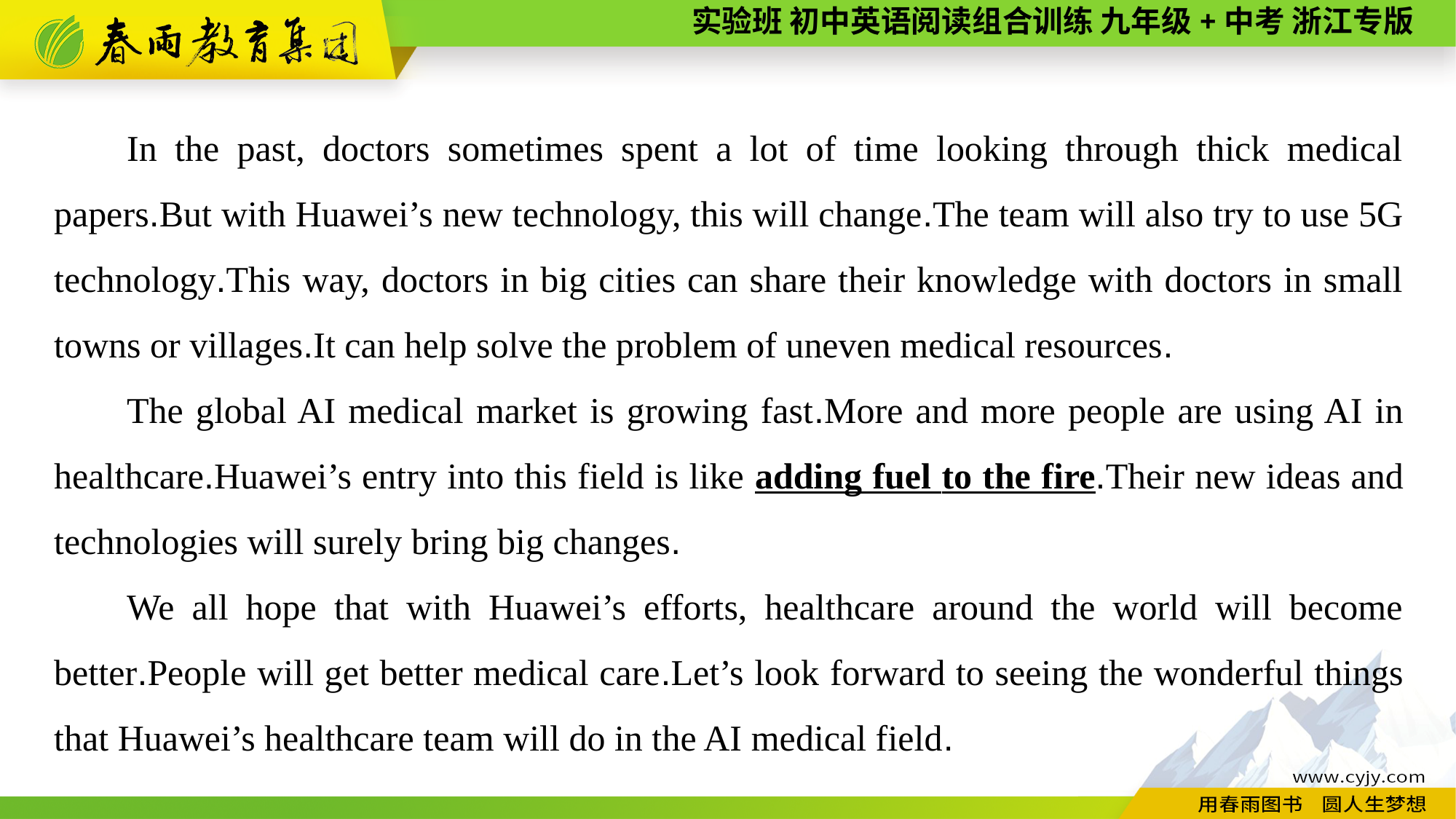

In the past, doctors sometimes spent a lot of time looking through thick medical papers.But with Huawei’s new technology, this will change.The team will also try to use 5G technology.This way, doctors in big cities can share their knowledge with doctors in small towns or villages.It can help solve the problem of uneven medical resources.
The global AI medical market is growing fast.More and more people are using AI in healthcare.Huawei’s entry into this field is like adding fuel to the fire.Their new ideas and technologies will surely bring big changes.
We all hope that with Huawei’s efforts, healthcare around the world will become better.People will get better medical care.Let’s look forward to seeing the wonderful things that Huawei’s healthcare team will do in the AI medical field.